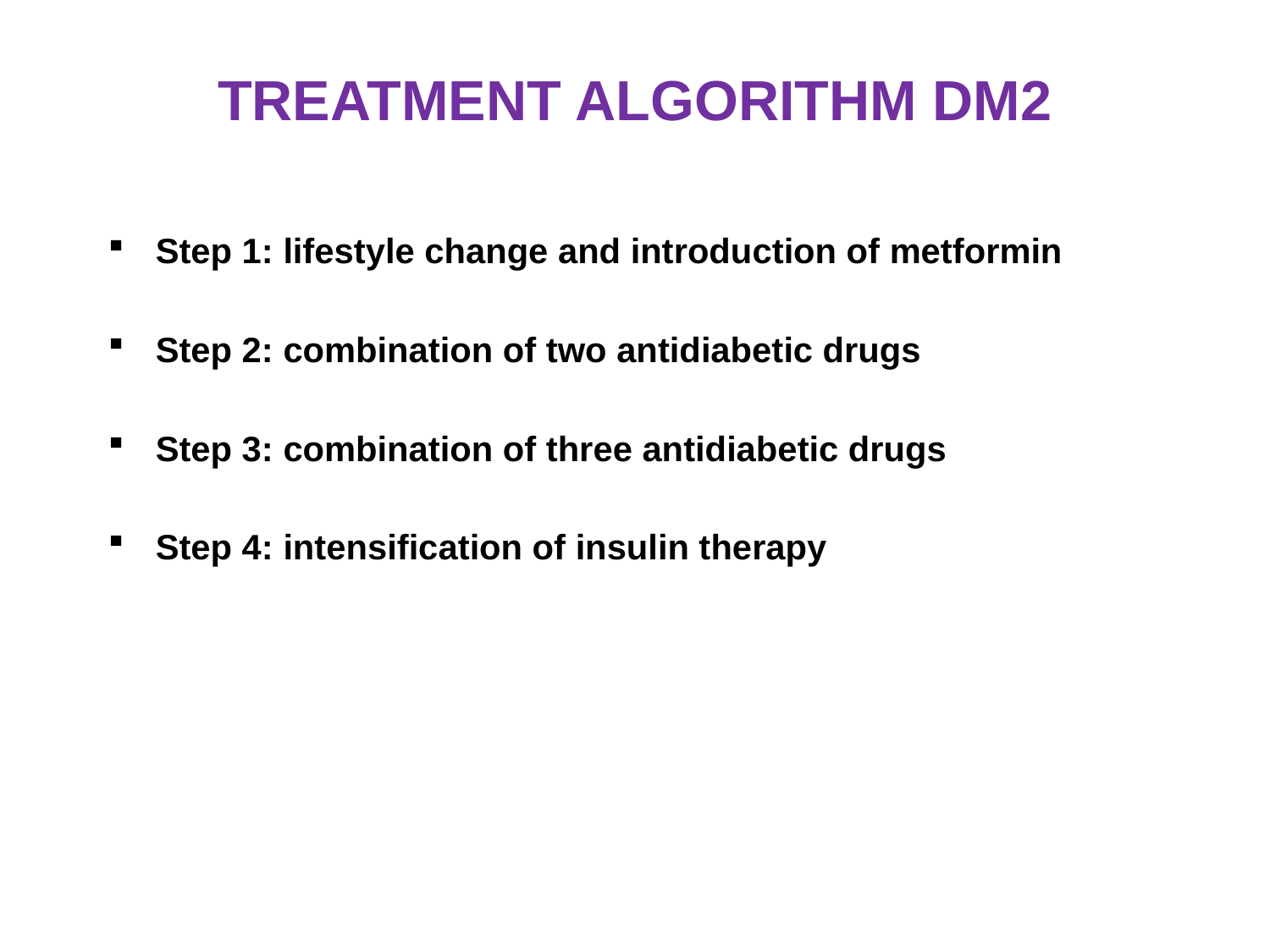

# TREATMENT ALGORITHM DM2
Step 1: lifestyle change and introduction of metformin

Step 2: combination of two antidiabetic drugs

Step 3: combination of three antidiabetic drugs

Step 4: intensification of insulin therapy